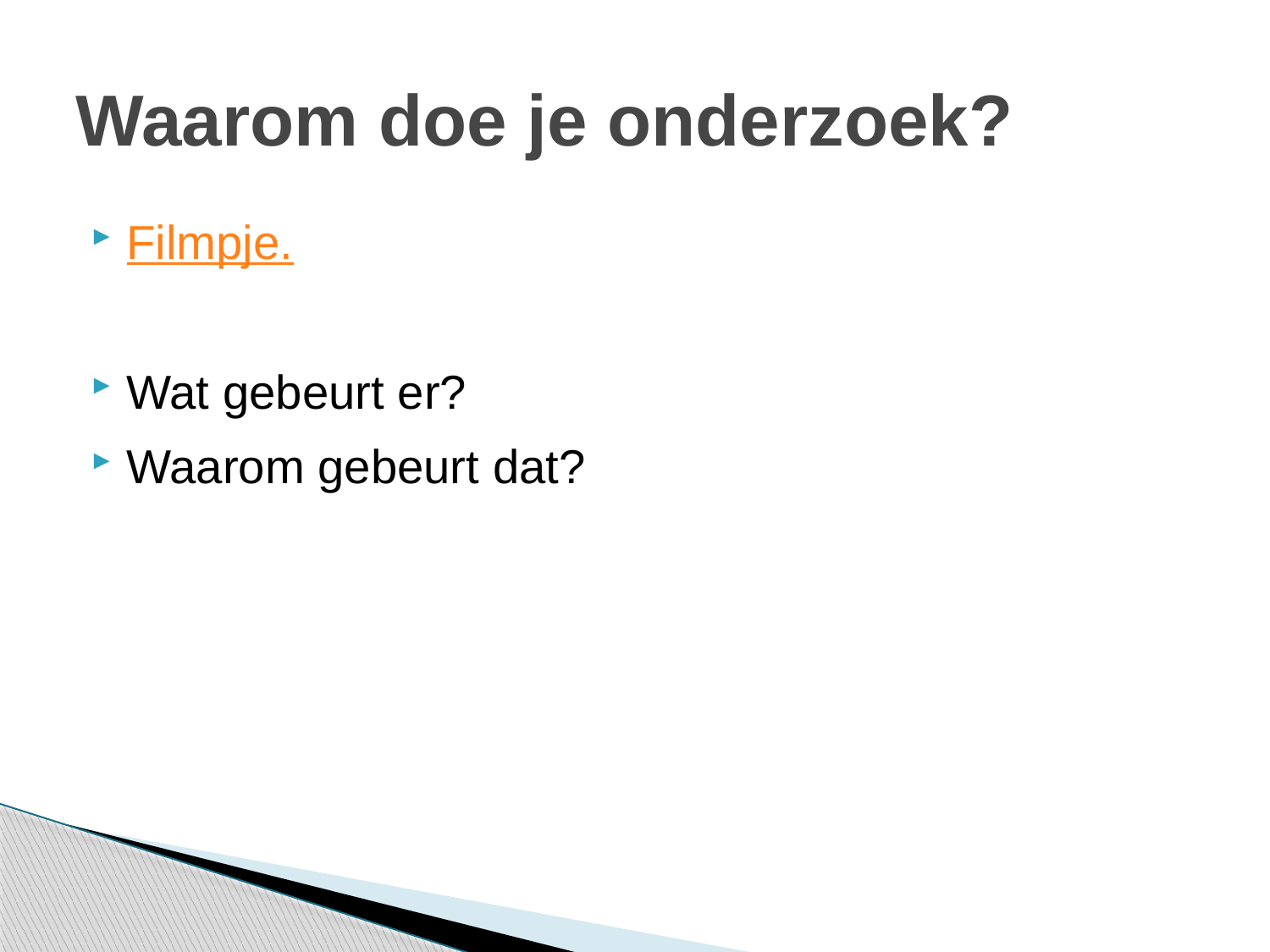

# Waarom doe je onderzoek?
Filmpje.

Wat gebeurt er?
Waarom gebeurt dat?